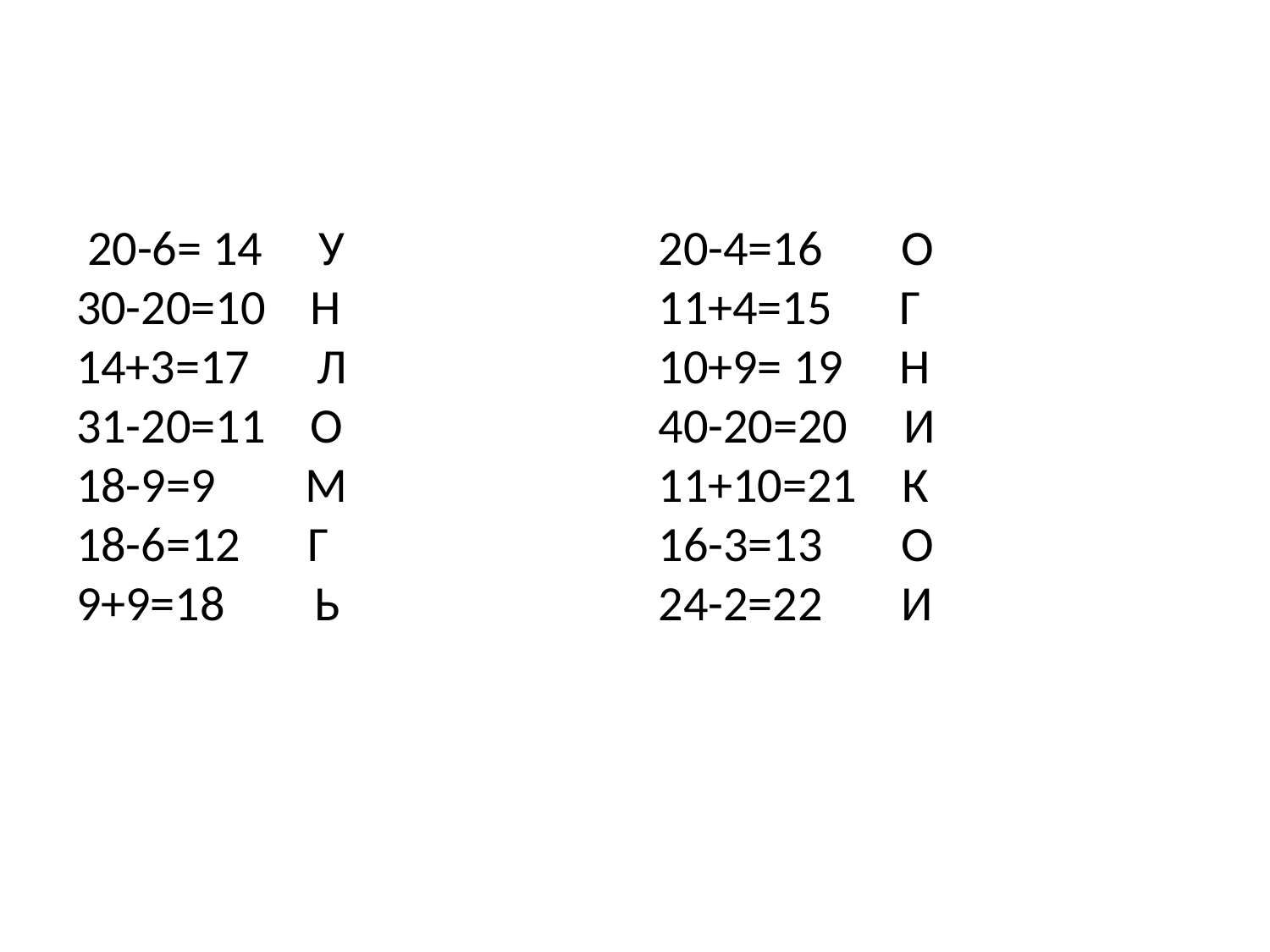

#
 20-6= 14     У
30-20=10    Н
14+3=17      Л
31-20=11    О
18-9=9        М
18-6=12      Г
9+9=18        Ь

20-4=16       О
11+4=15      Г
10+9= 19     Н
40-20=20     И
11+10=21    К
16-3=13       О
24-2=22       И